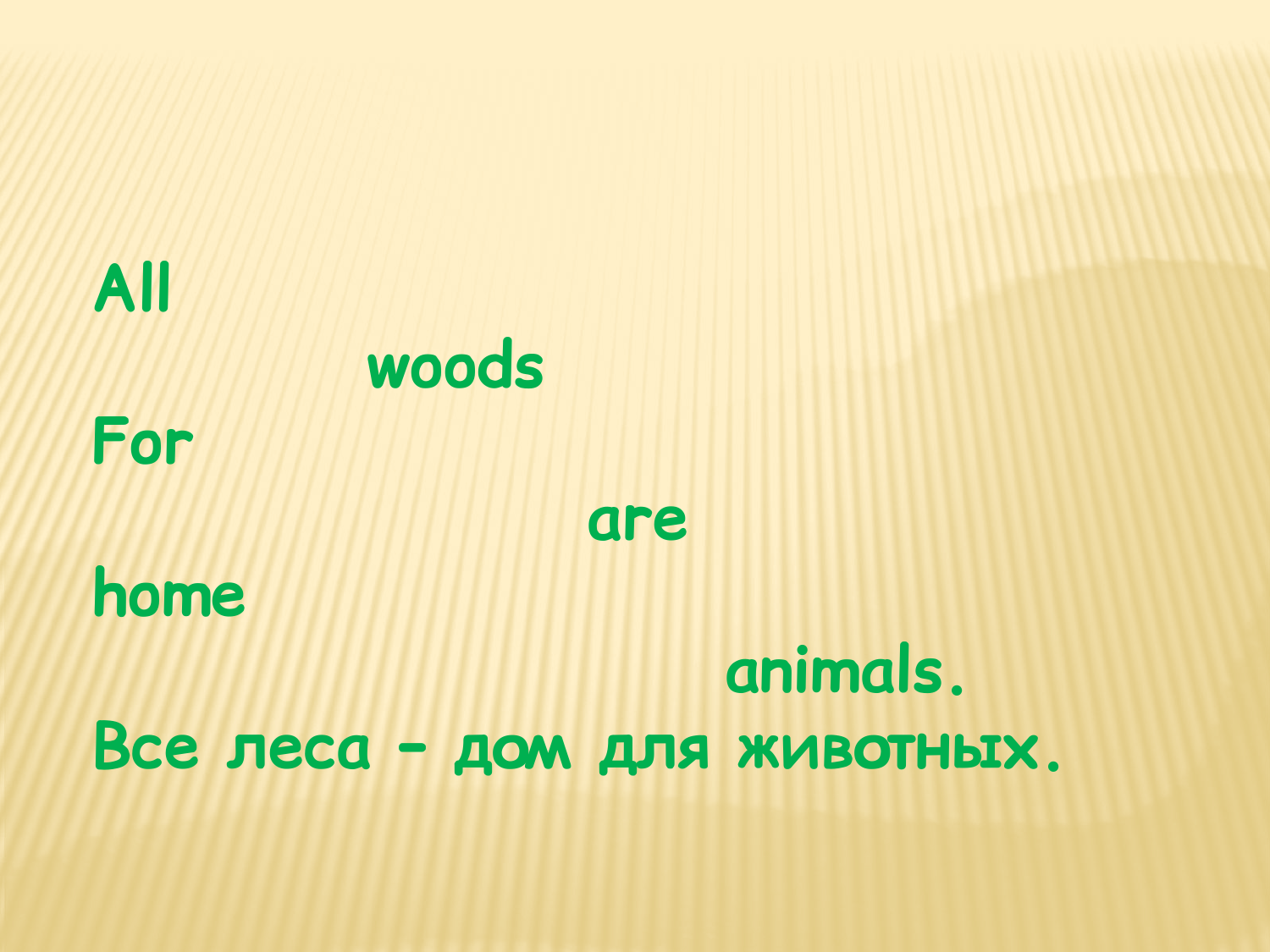

All
          woods
For
                  are
home
                       animals.
Все леса – дом для животных.